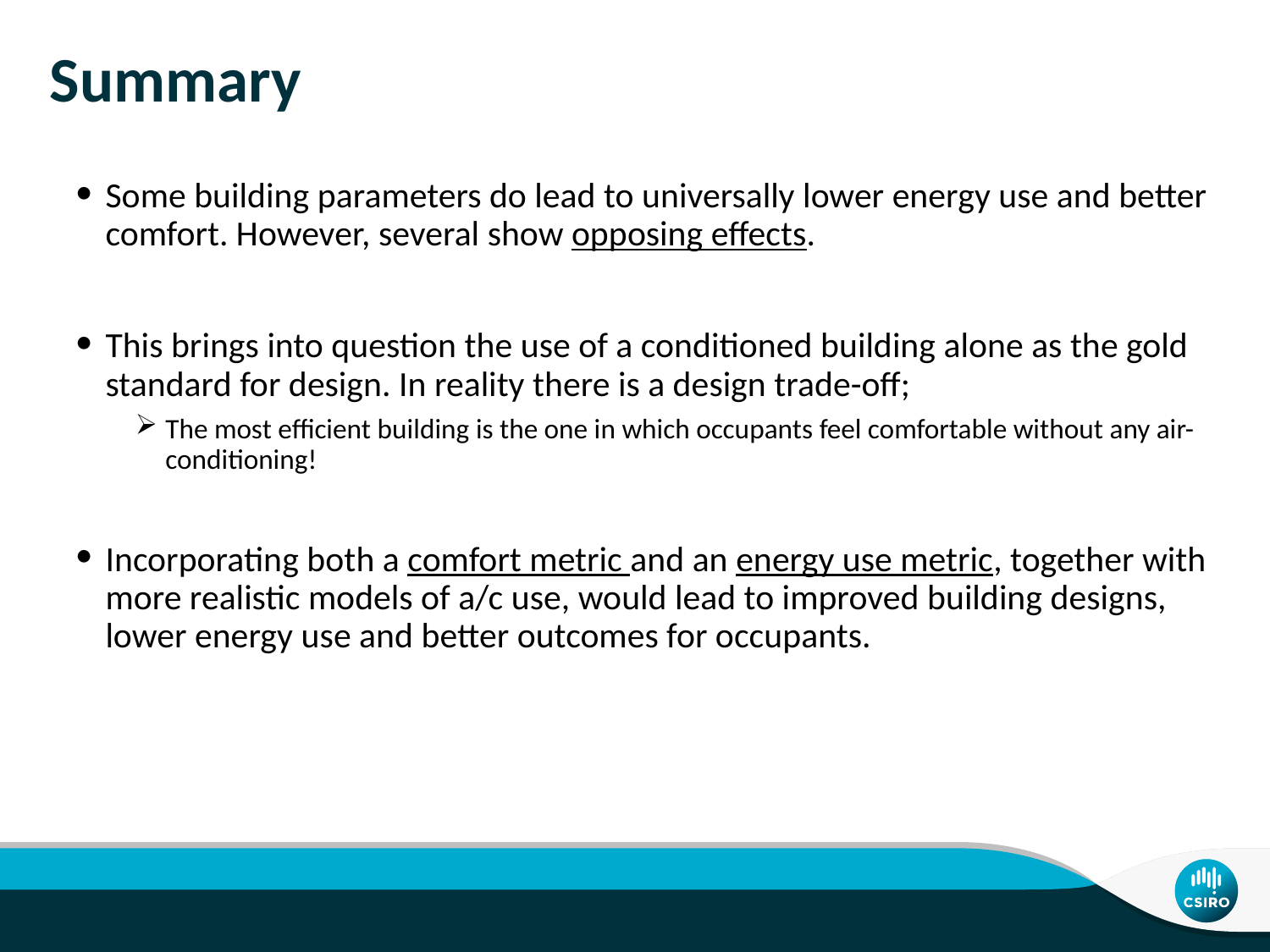

# Summary

Some building parameters do lead to universally lower energy use and better comfort. However, several show opposing effects.

This brings into question the use of a conditioned building alone as the gold standard for design. In reality there is a design trade-off;
The most efficient building is the one in which occupants feel comfortable without any air-conditioning!

Incorporating both a comfort metric and an energy use metric, together with more realistic models of a/c use, would lead to improved building designs, lower energy use and better outcomes for occupants.